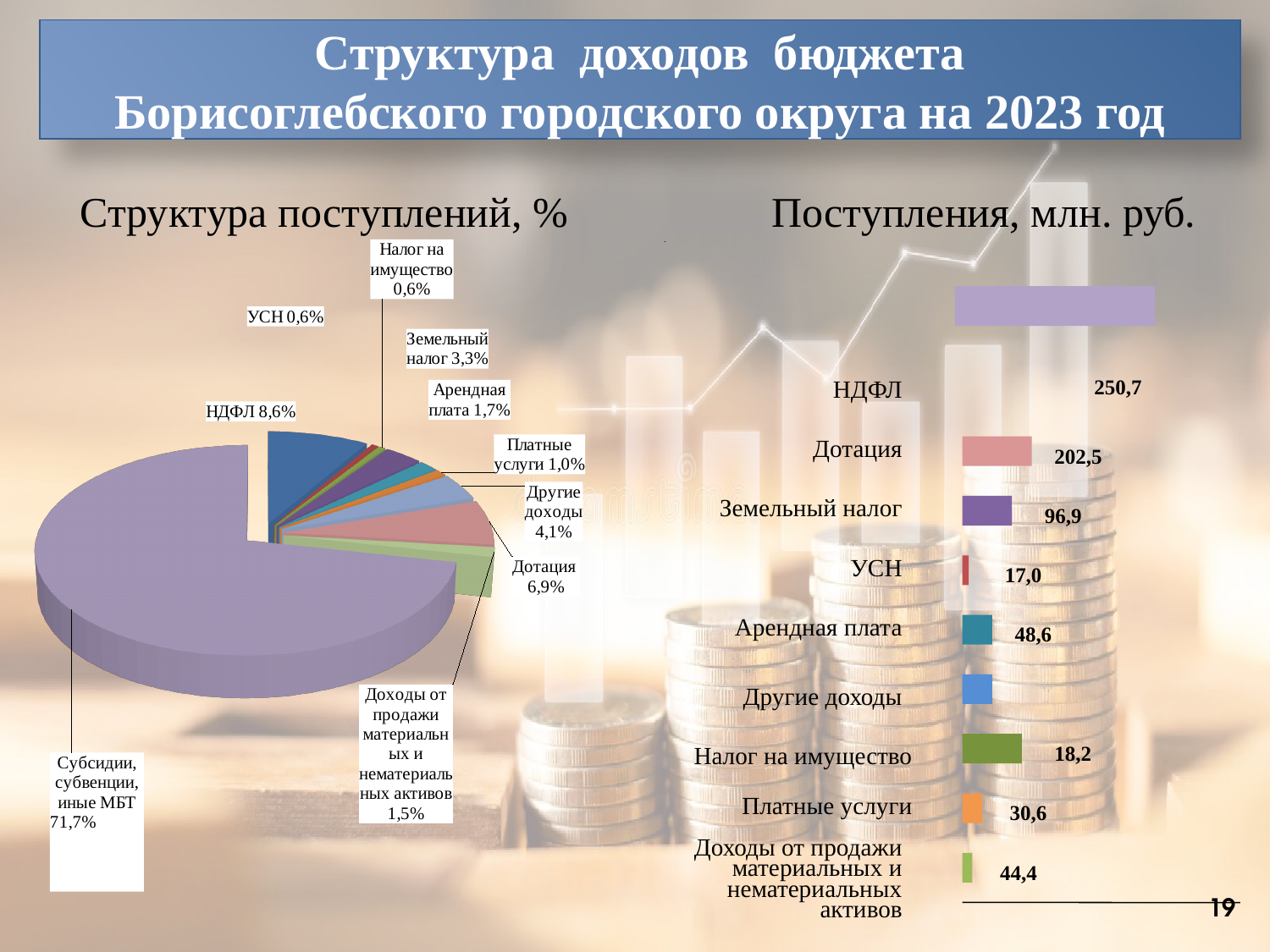

Структура  доходов  бюджета
Борисоглебского городского округа на 2023 год

[unsupported chart]

Структура поступлений, %
Поступления, млн. руб.

### Chart

| Category |
|---|
НДФЛ
250,7
Дотация

202,5
Земельный налог

96,9
УСН

17,0
Арендная плата

48,6
Другие доходы

Налог на имущество

18,2
Платные услуги

30,6
Доходы от продажи материальных и нематериальных активов

44,4
19